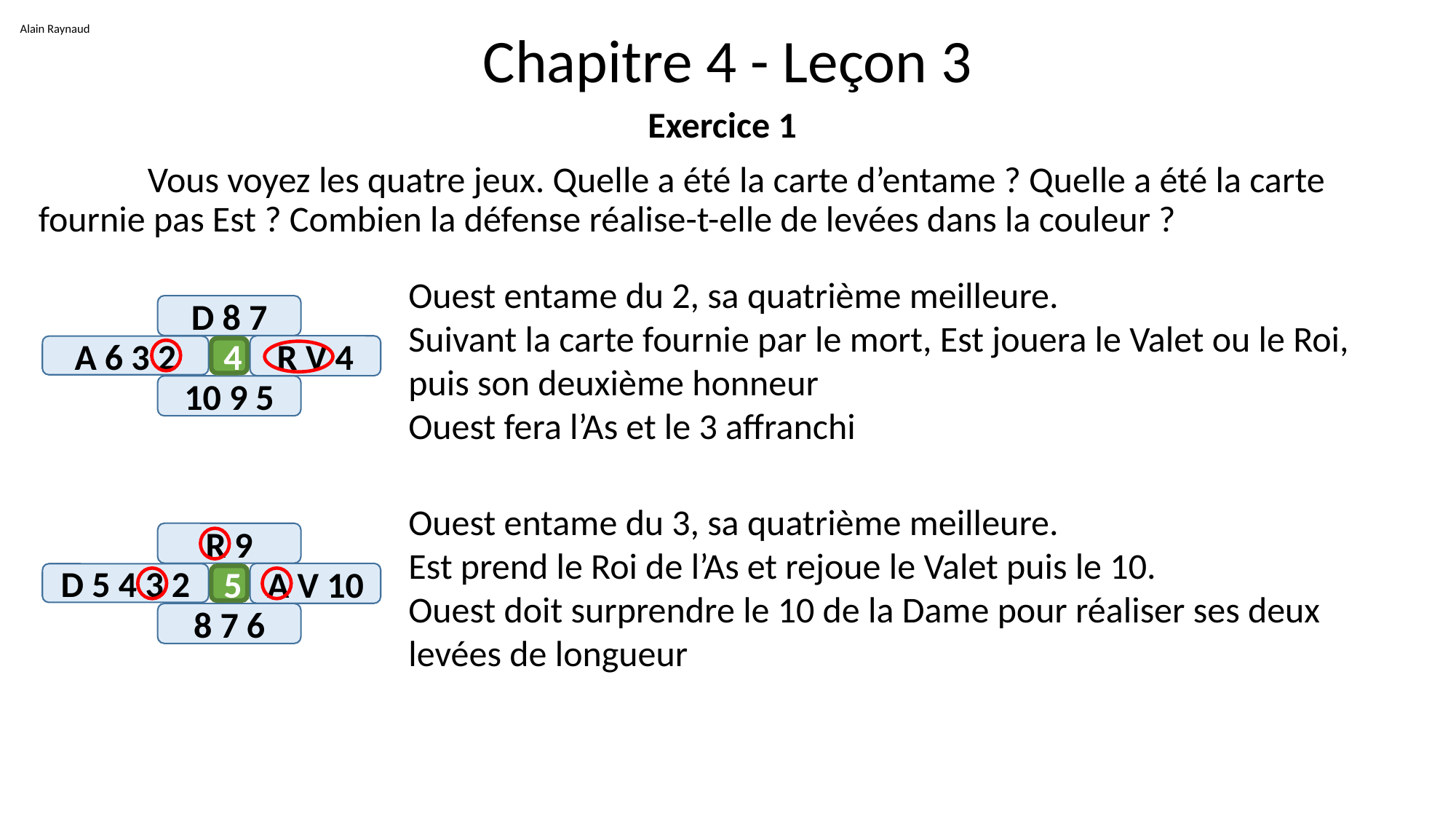

Alain Raynaud
# Chapitre 4 - Leçon 3
Exercice 1
	Vous voyez les quatre jeux. Quelle a été la carte d’entame ? Quelle a été la carte fournie pas Est ? Combien la défense réalise-t-elle de levées dans la couleur ?

Ouest entame du 2, sa quatrième meilleure.
Suivant la carte fournie par le mort, Est jouera le Valet ou le Roi, puis son deuxième honneur
Ouest fera l’As et le 3 affranchi
D 8 7
R V 4
A 6 3 2
4
10 9 5

Ouest entame du 3, sa quatrième meilleure.
Est prend le Roi de l’As et rejoue le Valet puis le 10.
Ouest doit surprendre le 10 de la Dame pour réaliser ses deux levées de longueur
R 9
A V 10
D 5 4 3 2
5
8 7 6